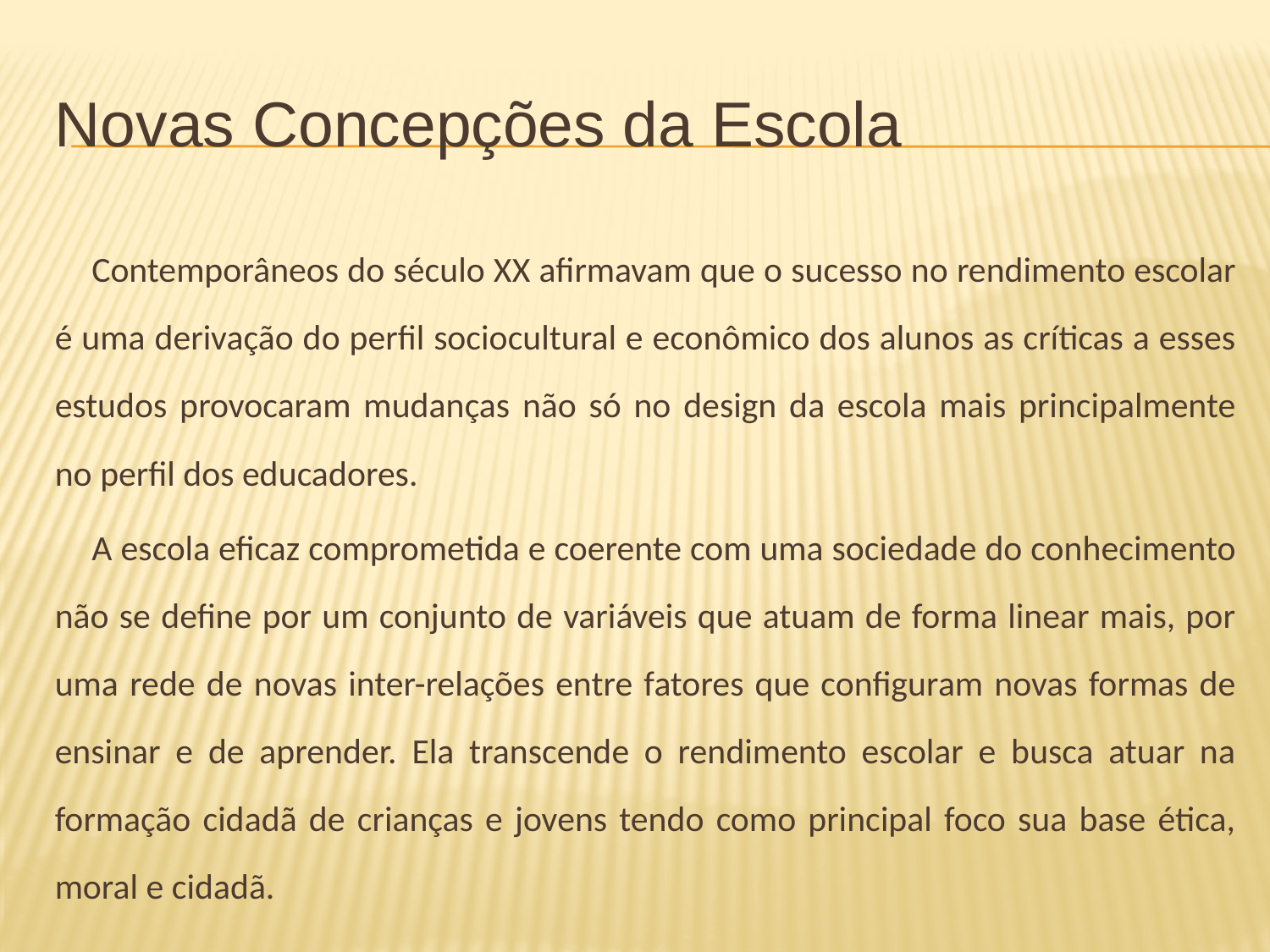

# Novas Concepções da Escola
Contemporâneos do século XX afirmavam que o sucesso no rendimento escolar é uma derivação do perfil sociocultural e econômico dos alunos as críticas a esses estudos provocaram mudanças não só no design da escola mais principalmente no perfil dos educadores.
A escola eficaz comprometida e coerente com uma sociedade do conhecimento não se define por um conjunto de variáveis que atuam de forma linear mais, por uma rede de novas inter-relações entre fatores que configuram novas formas de ensinar e de aprender. Ela transcende o rendimento escolar e busca atuar na formação cidadã de crianças e jovens tendo como principal foco sua base ética, moral e cidadã.